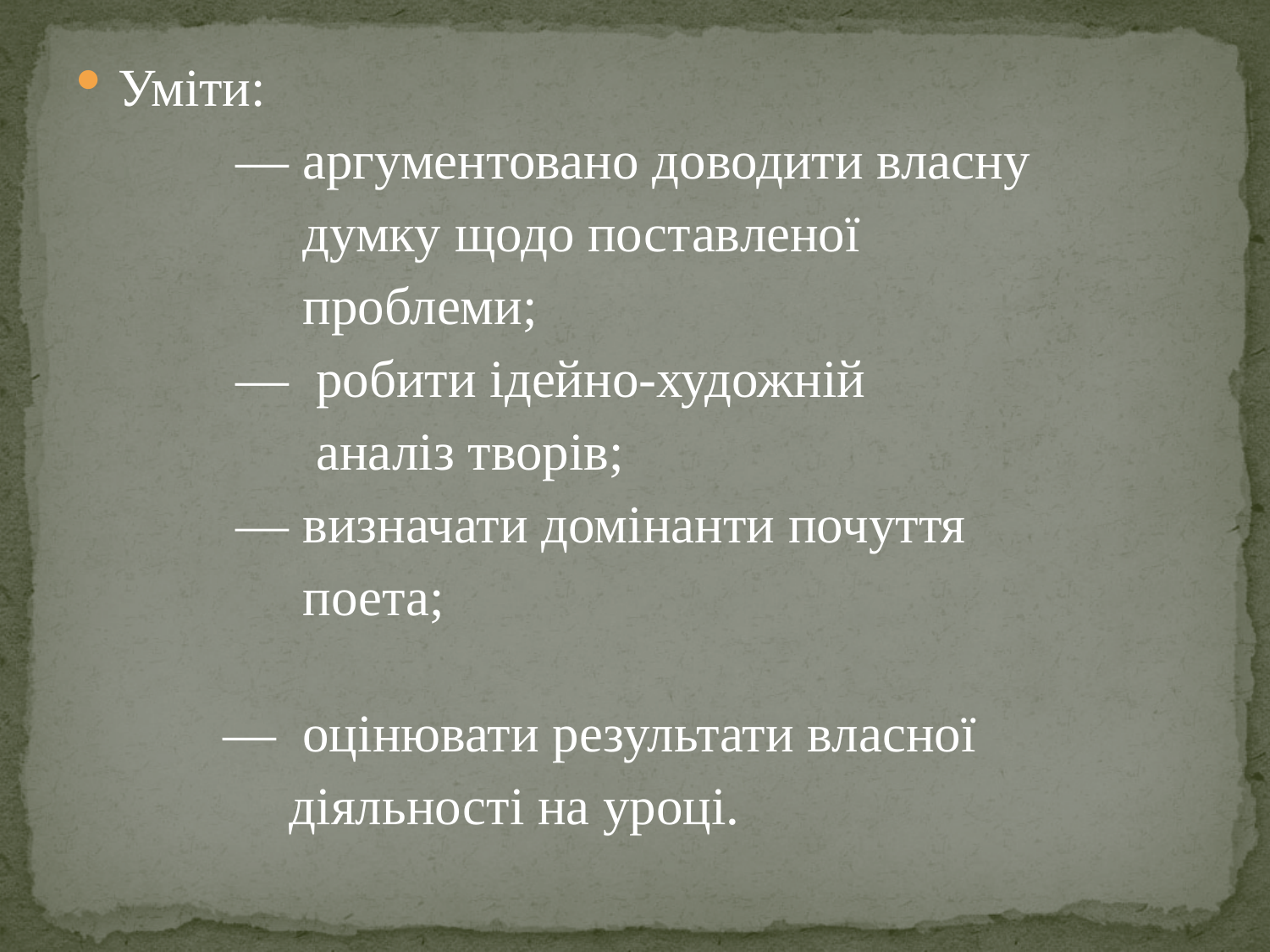

Уміти:
            — аргументовано доводити власну
                 думку щодо поставленої
                 проблеми;
            —  робити ідейно-художній
                  аналіз творів;
            — визначати домінанти почуття
                 поета;
           —  оцінювати результати власної
                діяльності на уроці.